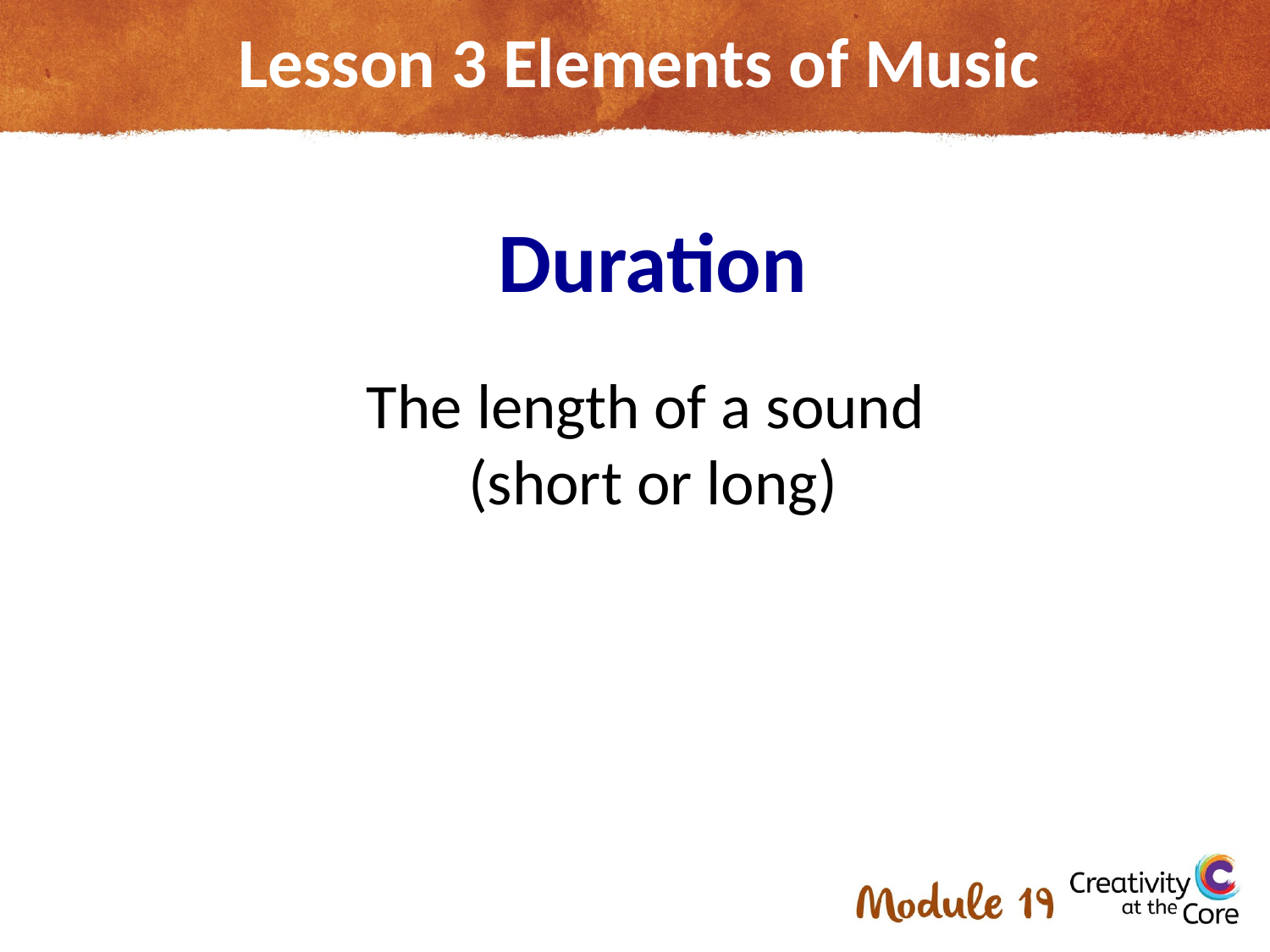

# Lesson 3 Elements of Music
Duration

The length of a sound
(short or long)